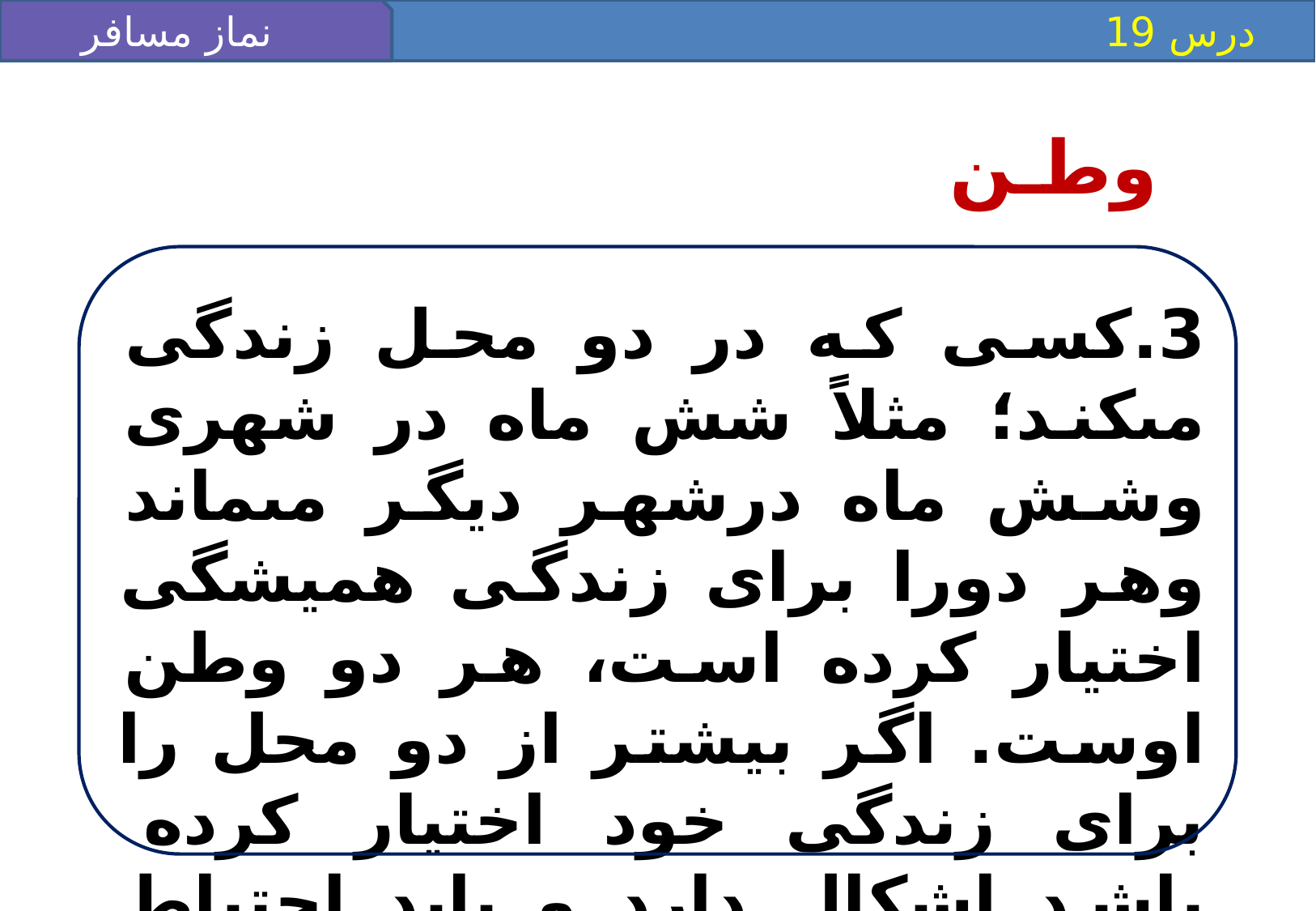

درس 19
نماز مسافر (2)
وطـن

3.كسى كه در دو محل زندگى مى‏كند؛ مثلاً شش ماه در شهرى وشش ماه درشهر ديگر مى‏ماند وهر دورا براى زندگى هميشگى اختيار كرده است، هر دو وطن اوست. اگر بيشتر از دو محل را براى زندگى خود اختيار كرده باشد اشكال دارد و بايد احتياط مراعات شود.